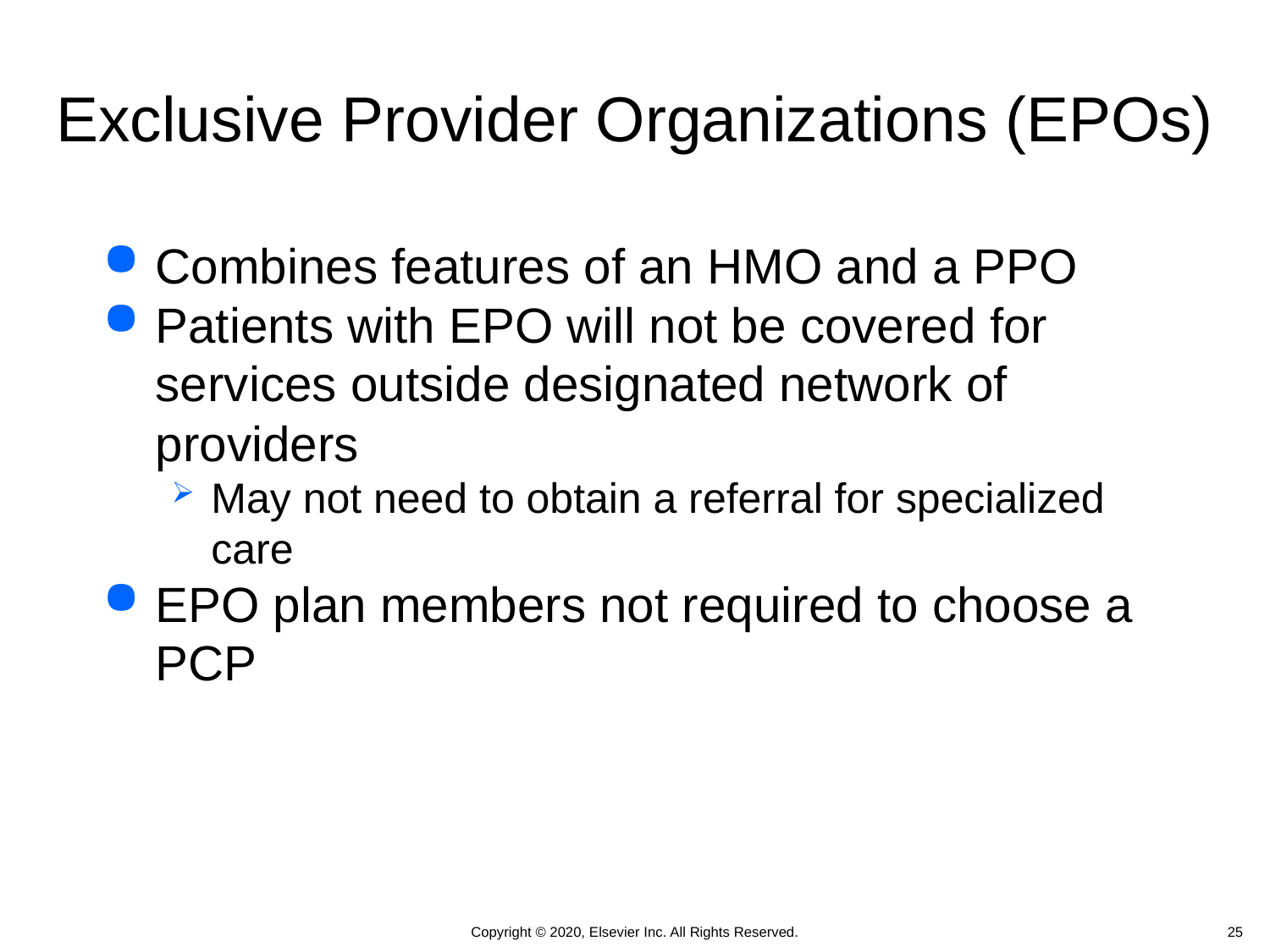

# Exclusive Provider Organizations (EPOs)
Combines features of an HMO and a PPO
Patients with EPO will not be covered for services outside designated network of providers
May not need to obtain a referral for specialized care
EPO plan members not required to choose a PCP
 25